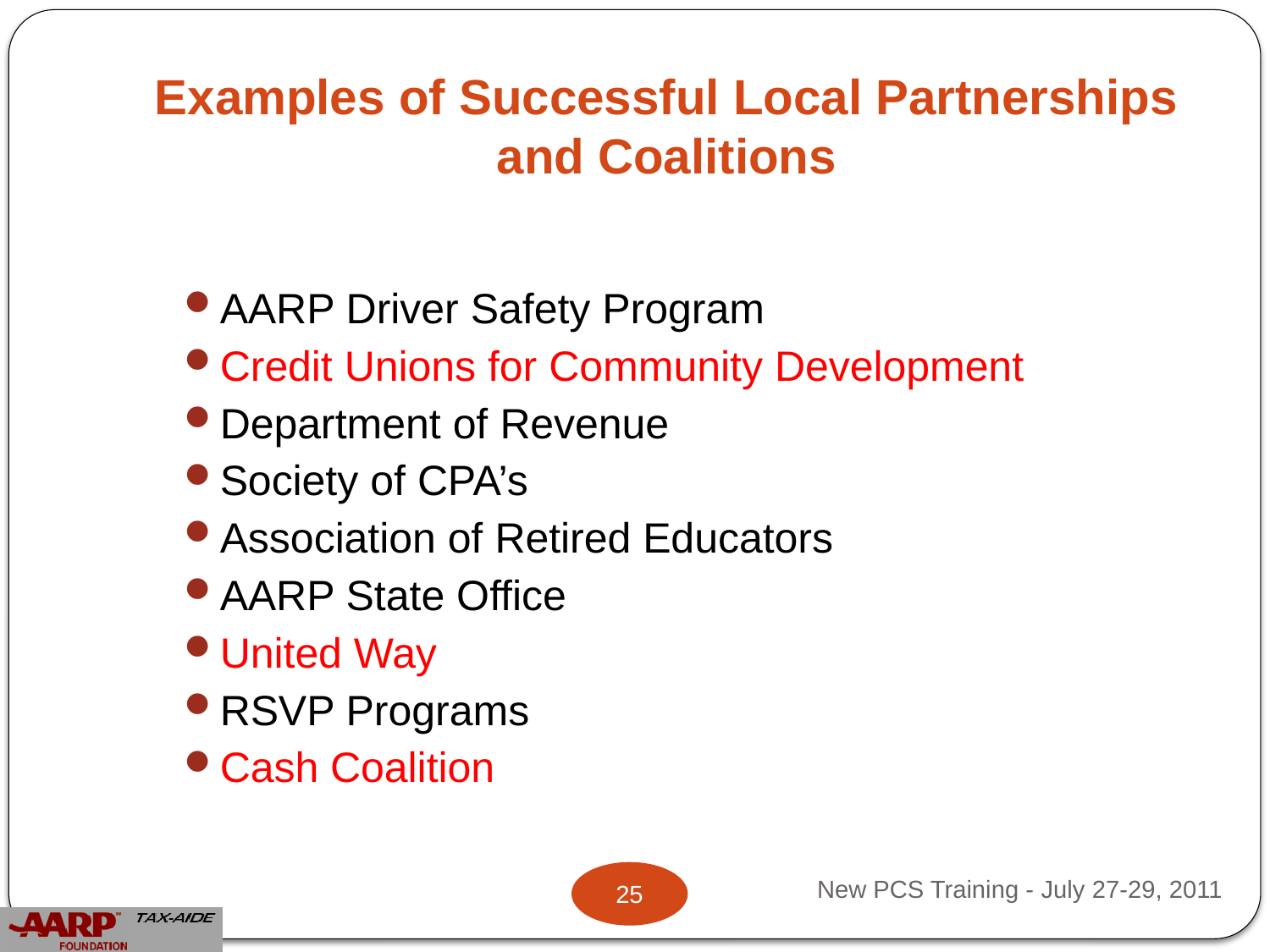

# Examples of Successful Local Partnerships and Coalitions
AARP Driver Safety Program
Credit Unions for Community Development
Department of Revenue
Society of CPA’s
Association of Retired Educators
AARP State Office
United Way
RSVP Programs
Cash Coalition

New PCS Training - July 27-29, 2011
25